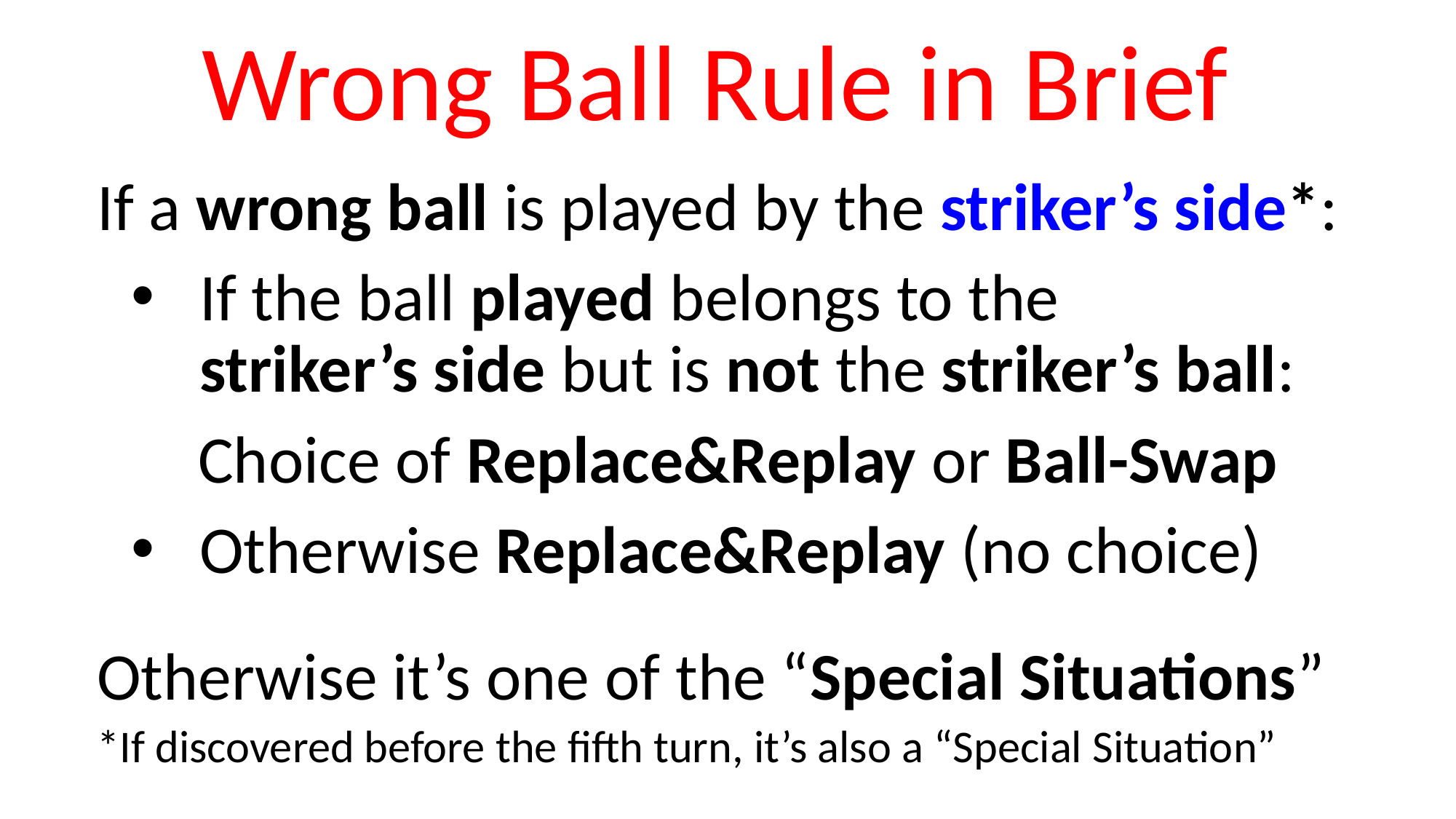

# Wrong Ball Rule in Brief
If a wrong ball is played by the striker’s side*:
If the ball played belongs to the
striker’s side but is not the striker’s ball:
 Choice of Replace&Replay or Ball-Swap
Otherwise Replace&Replay (no choice)
Otherwise it’s one of the “Special Situations”
*If discovered before the fifth turn, it’s also a “Special Situation”